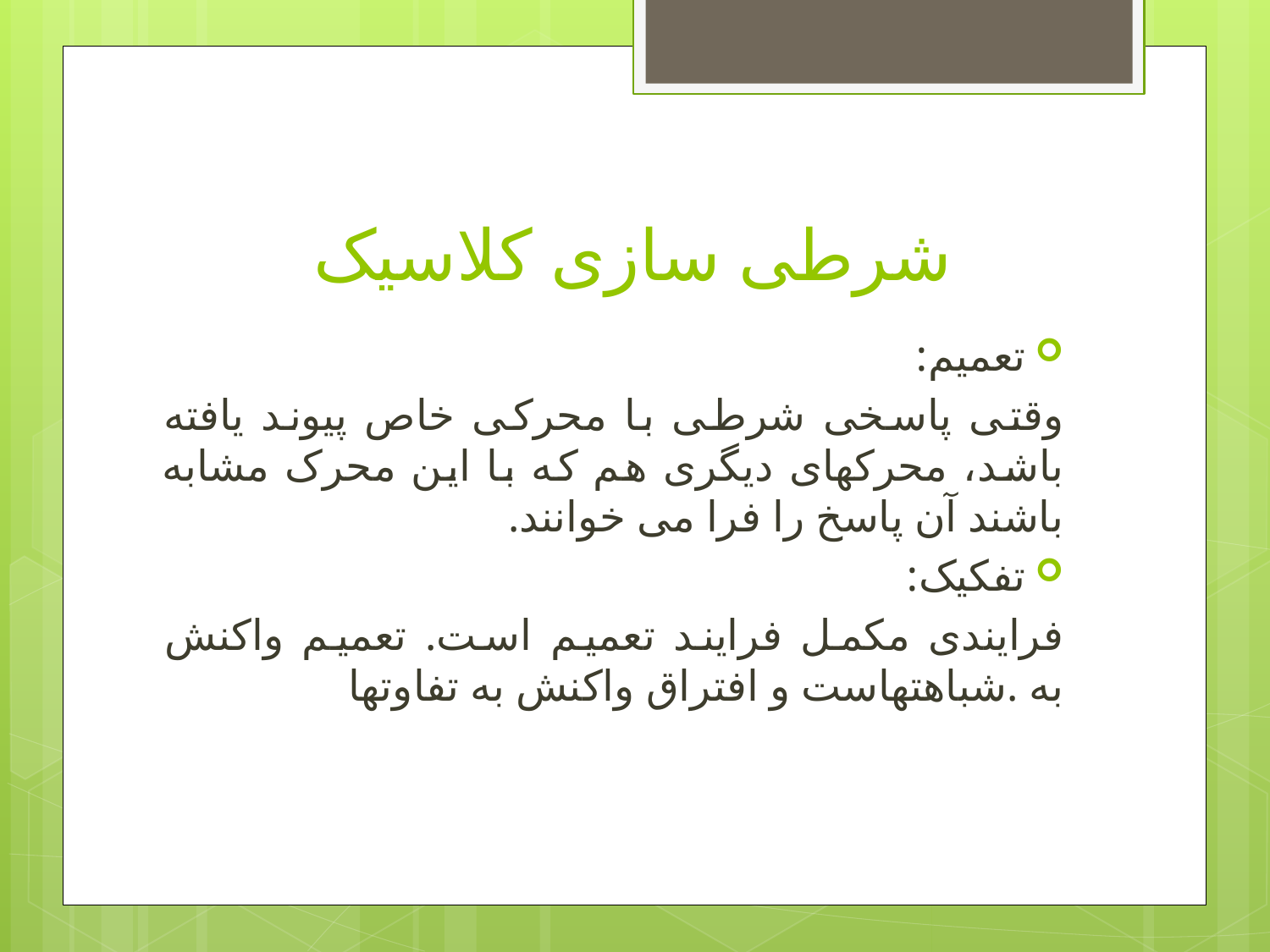

# شرطی سازی کلاسیک
تعمیم:
وقتی پاسخی شرطی با محرکی خاص پیوند یافته باشد، محرکهای دیگری هم که با این محرک مشابه باشند آن پاسخ را فرا می خوانند.
تفکیک:
فرایندی مکمل فرایند تعمیم است. تعمیم واکنش به .شباهتهاست و افتراق واکنش به تفاوتها